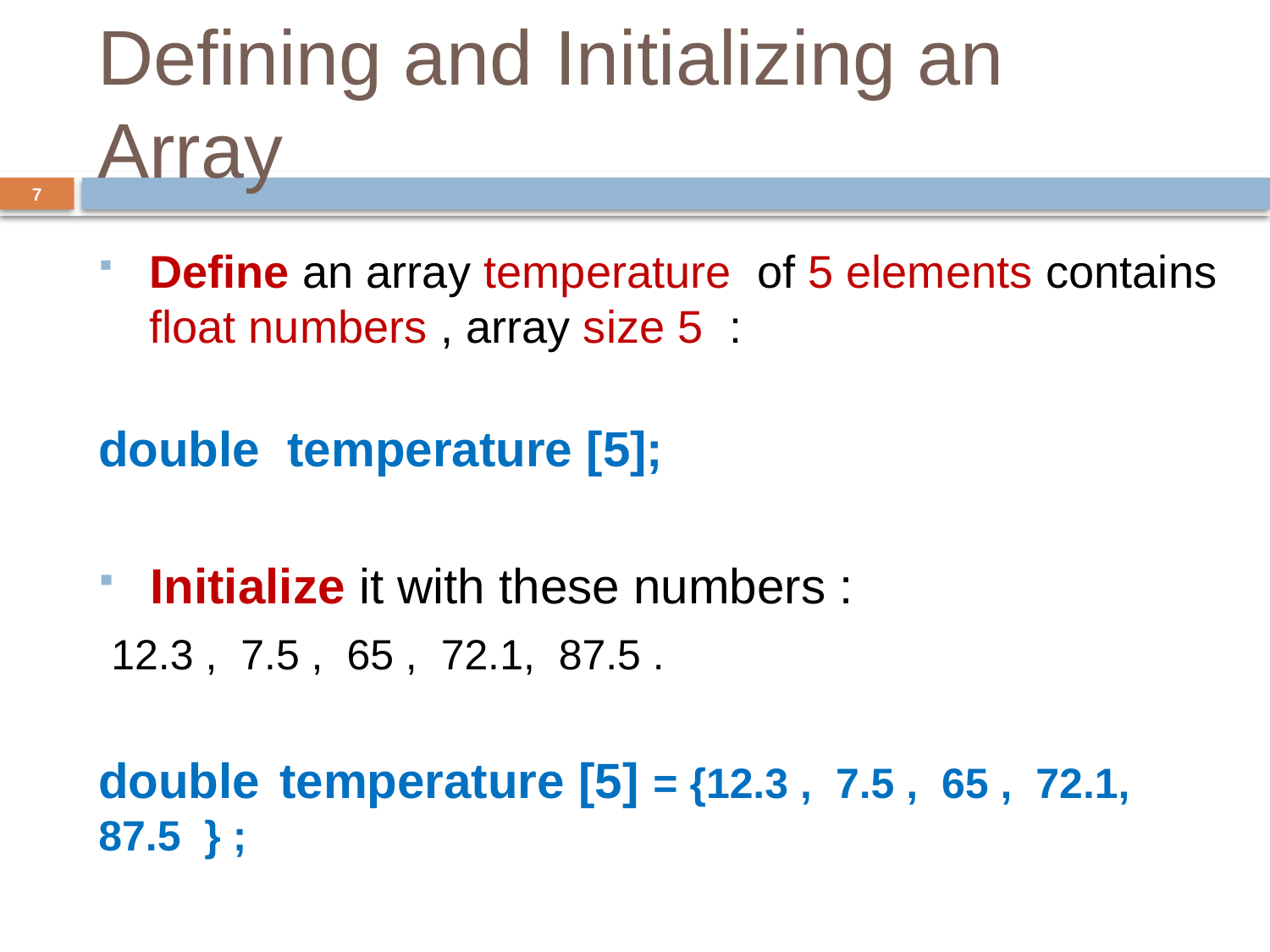

# Defining and Initializing an Array
7
 Define an array temperature  of 5 elements contains  float numbers , array size 5  :
double  temperature [5];

 Initialize it with these numbers :
 12.3 ,  7.5 ,  65 ,  72.1,  87.5 .

double  temperature [5] = {12.3 ,  7.5 ,  65 ,  72.1,  87.5  } ;